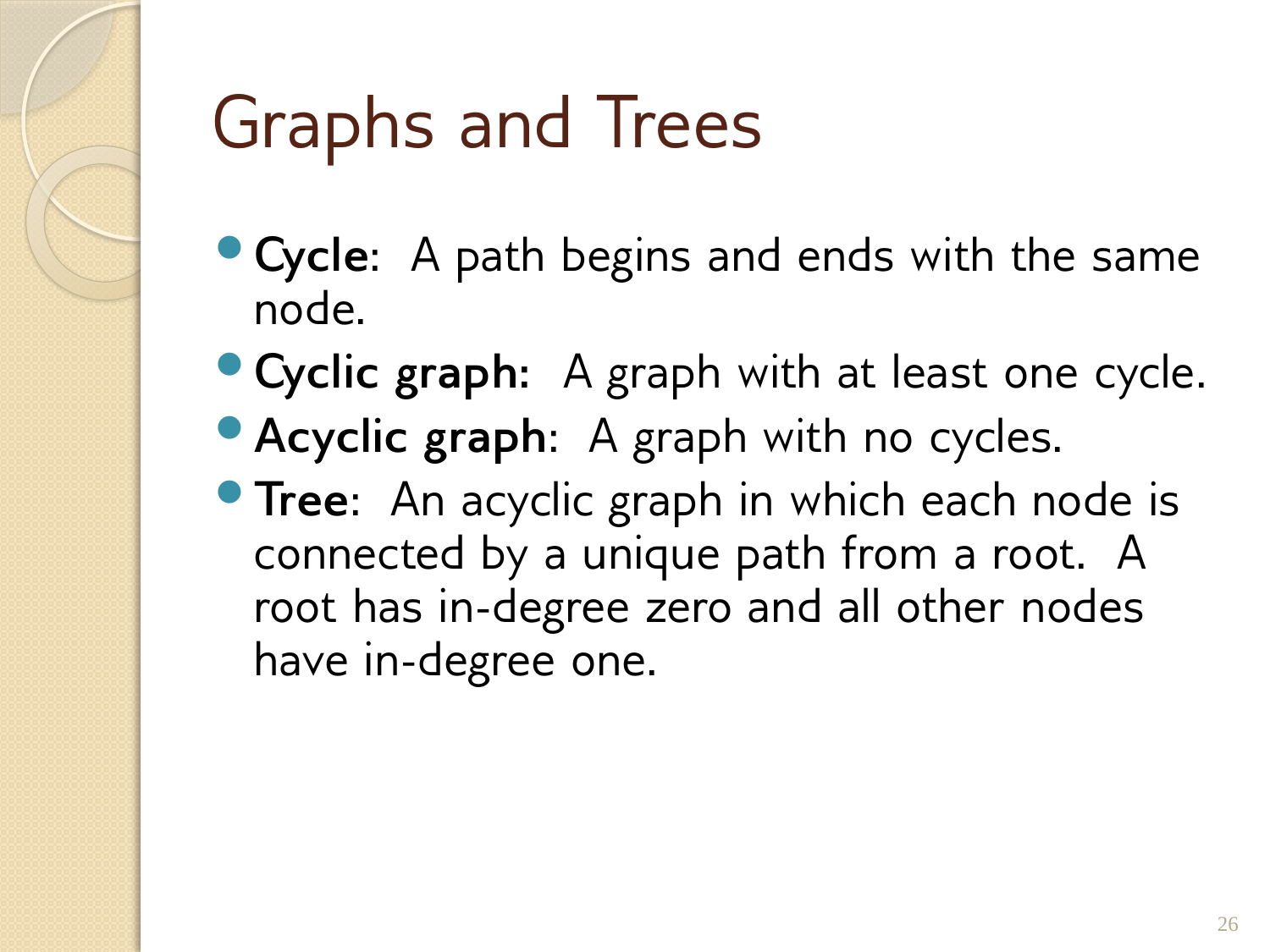

# Graphs and Trees
Cycle:  A path begins and ends with the same node.
Cyclic graph:  A graph with at least one cycle.
Acyclic graph:  A graph with no cycles.
Tree:  An acyclic graph in which each node is connected by a unique path from a root.  A root has in-degree zero and all other nodes have in-degree one.
26